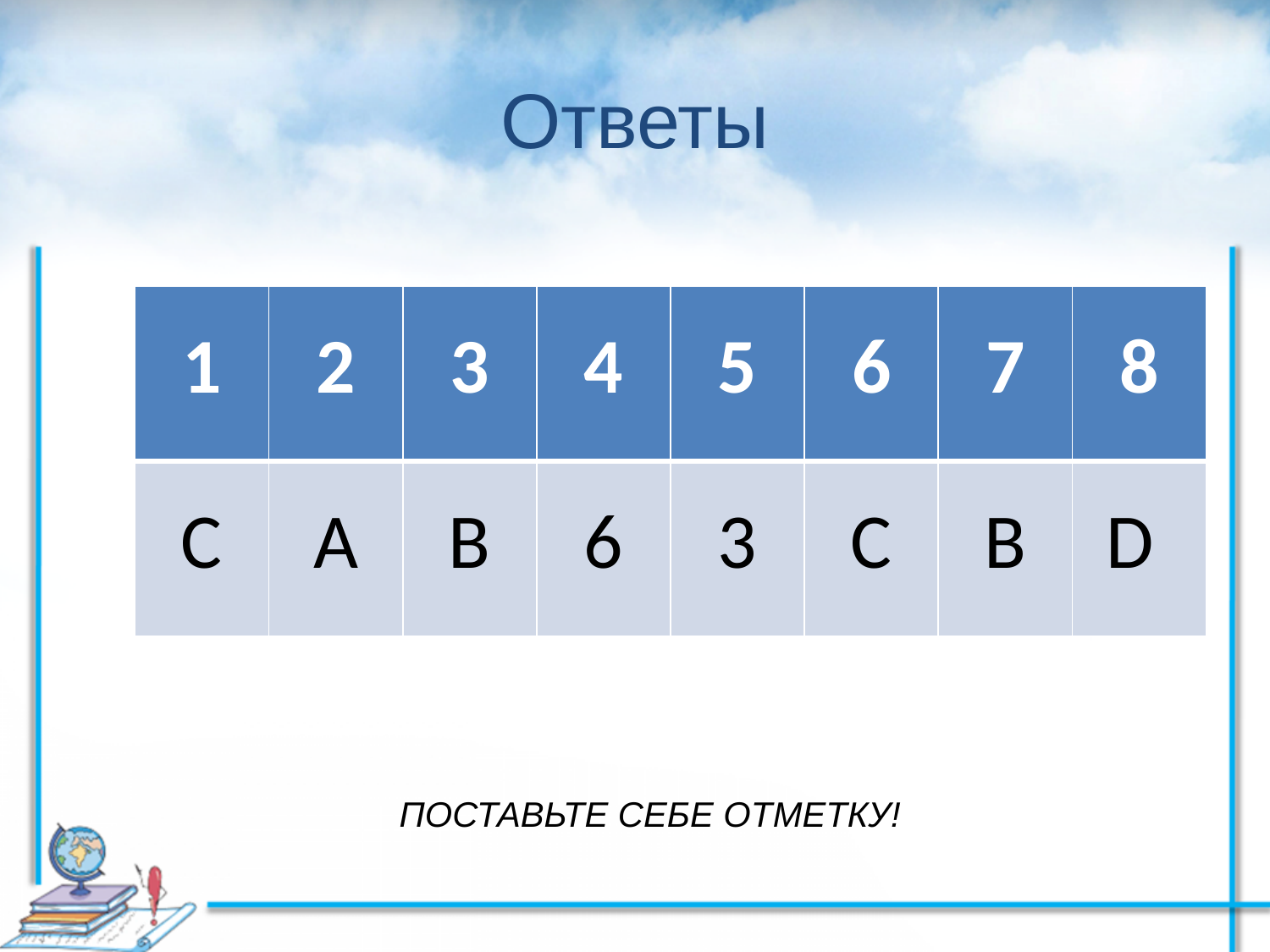

# Ответы
| 1 | 2 | 3 | 4 | 5 | 6 | 7 | 8 |
| --- | --- | --- | --- | --- | --- | --- | --- |
| C | A | B | 6 | 3 | C | B | D |
ПОСТАВЬТЕ СЕБЕ ОТМЕТКУ!